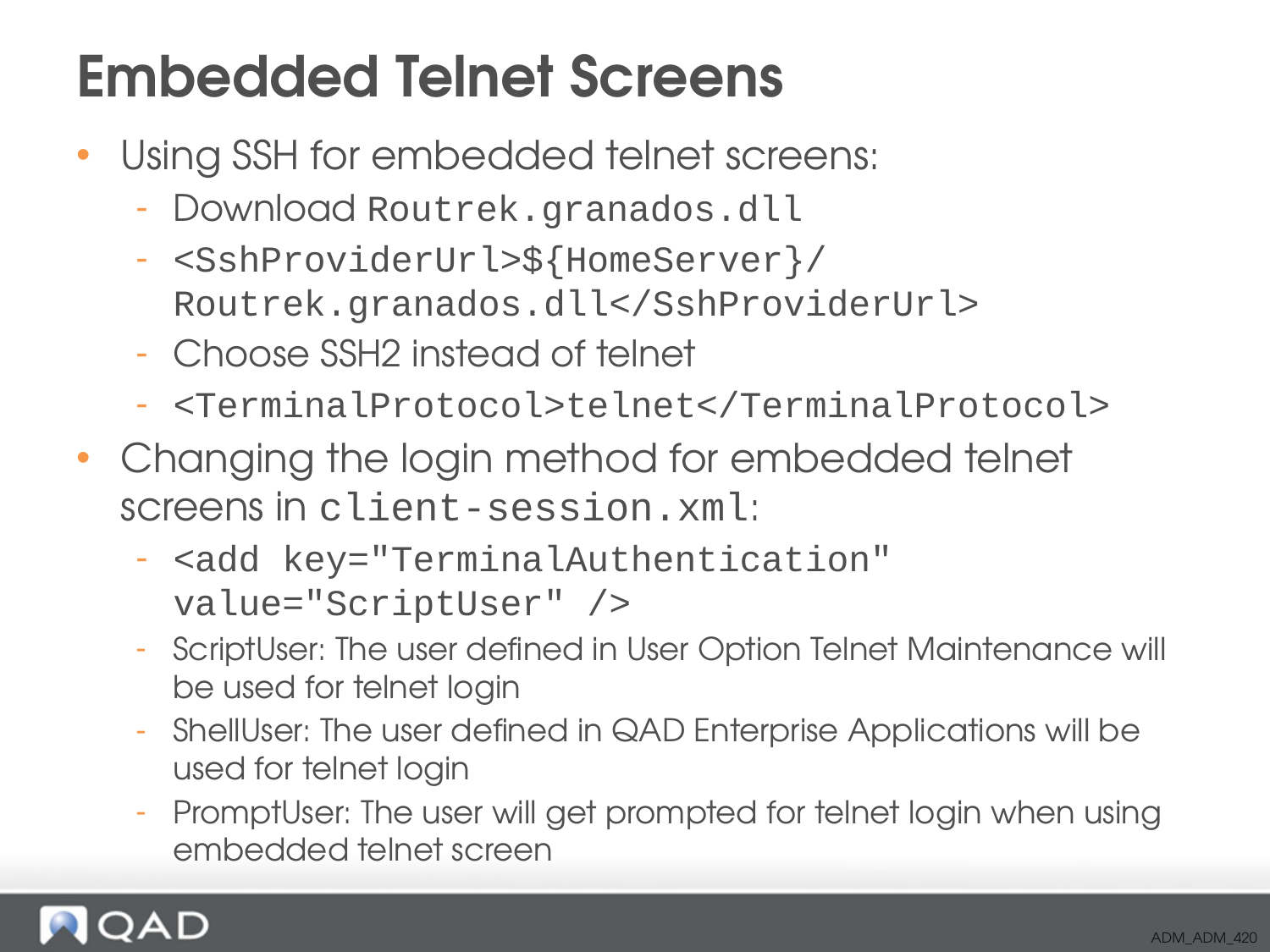

# Embedded Telnet Screens
Using SSH for embedded telnet screens:
Download Routrek.granados.dll
<SshProviderUrl>${HomeServer}/Routrek.granados.dll</SshProviderUrl>
Choose SSH2 instead of telnet
<TerminalProtocol>telnet</TerminalProtocol>
Changing the login method for embedded telnet screens in client-session.xml:
<add key="TerminalAuthentication" value="ScriptUser" />
ScriptUser: The user defined in User Option Telnet Maintenance will be used for telnet login
ShellUser: The user defined in QAD Enterprise Applications will be used for telnet login
PromptUser: The user will get prompted for telnet login when using embedded telnet screen

ADM_ADM_420